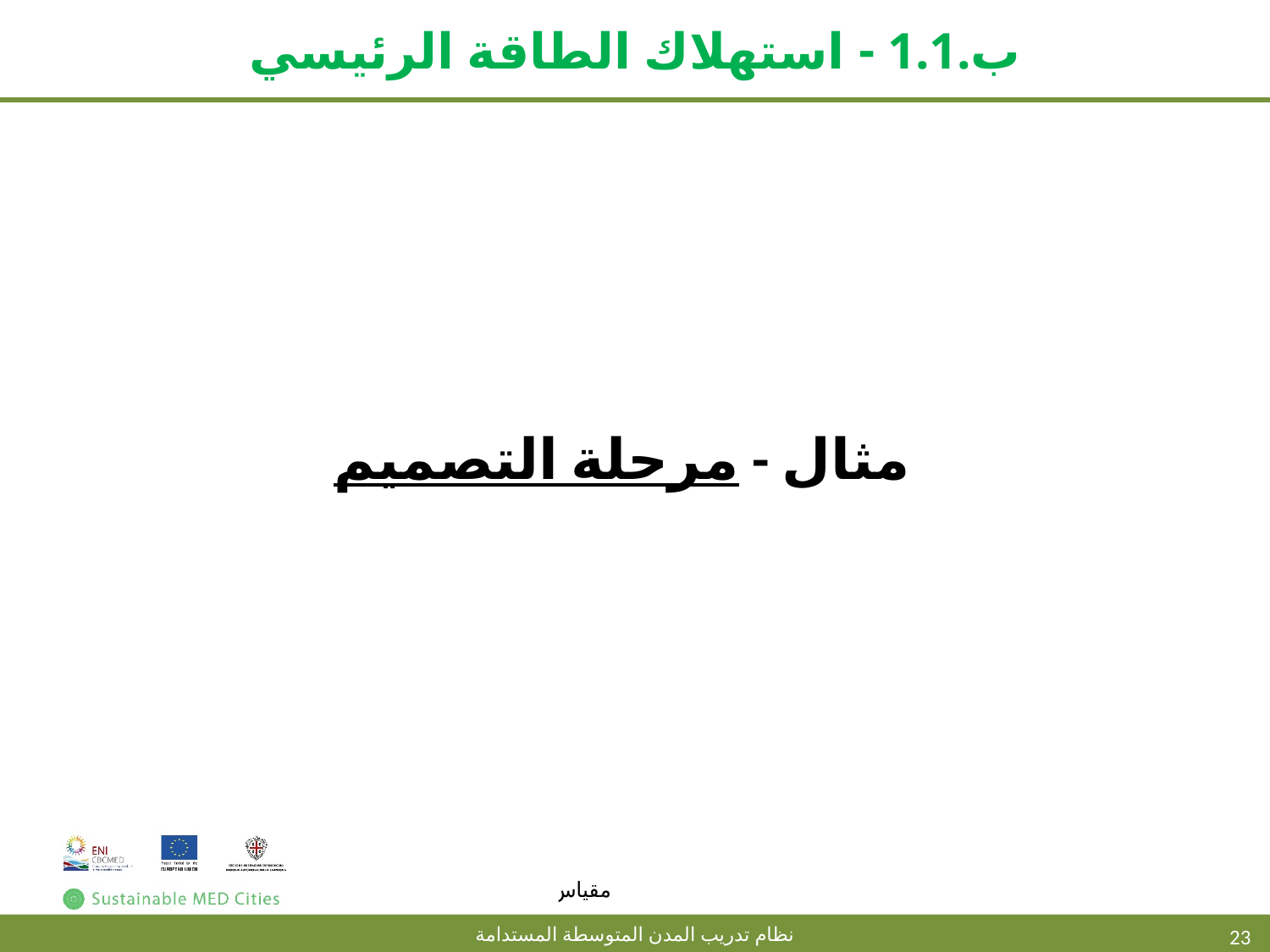

# ب.1.1 - استهلاك الطاقة الرئيسي

مثال - مرحلة التصميم

23